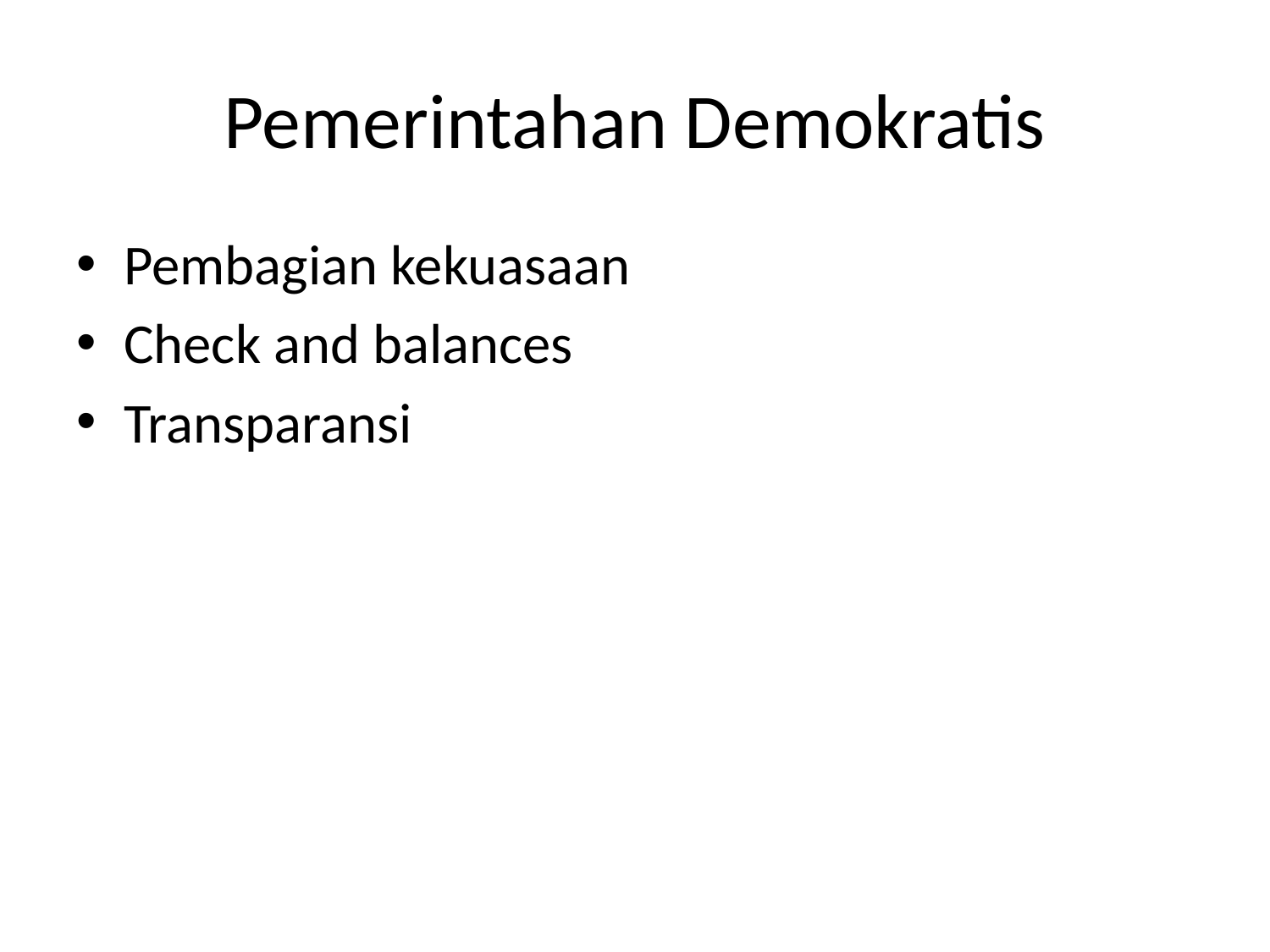

# Pemerintahan Demokratis
Pembagian kekuasaan
Check and balances
Transparansi